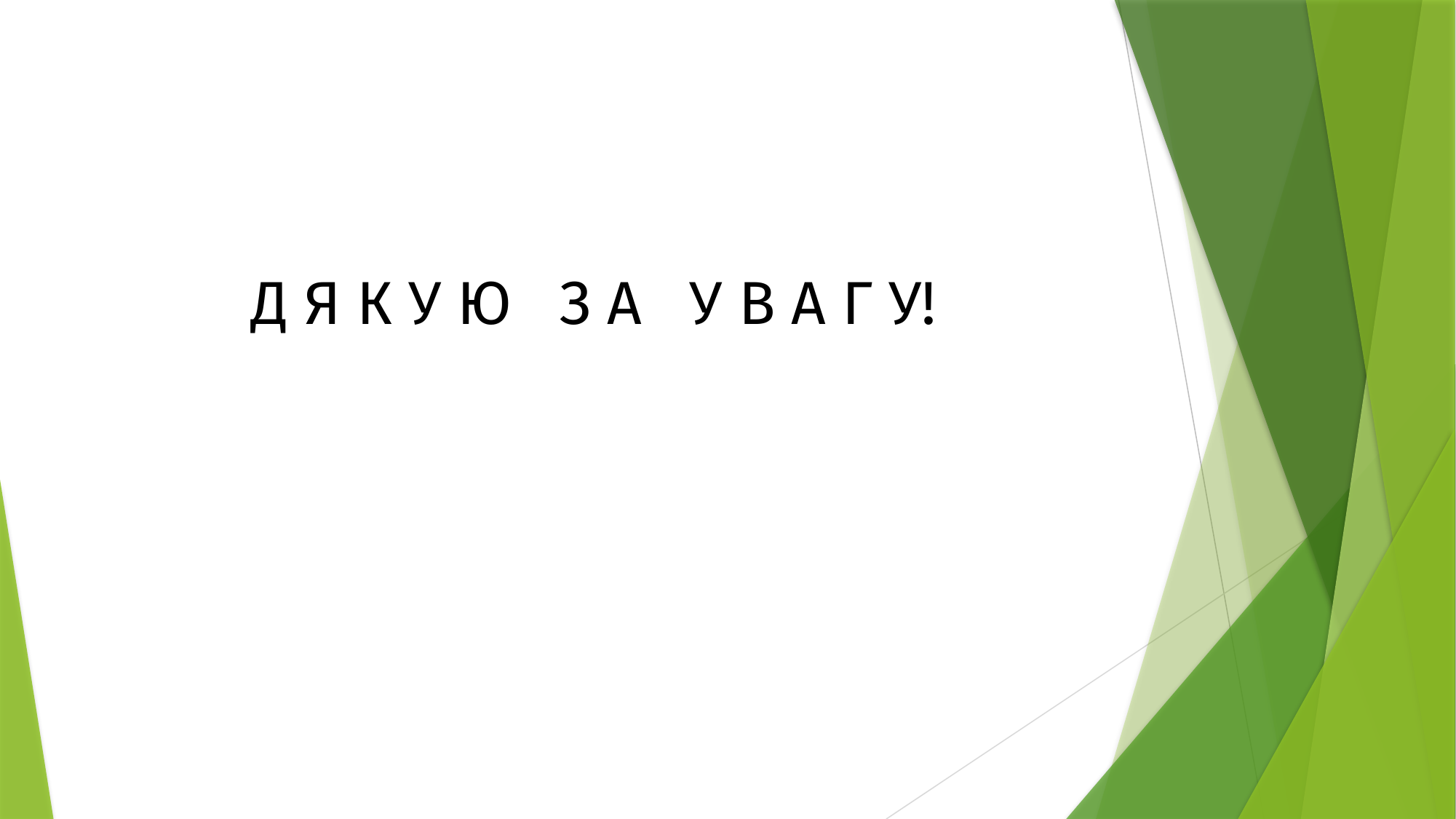

Д Я К У Ю   З А   У В А Г У!